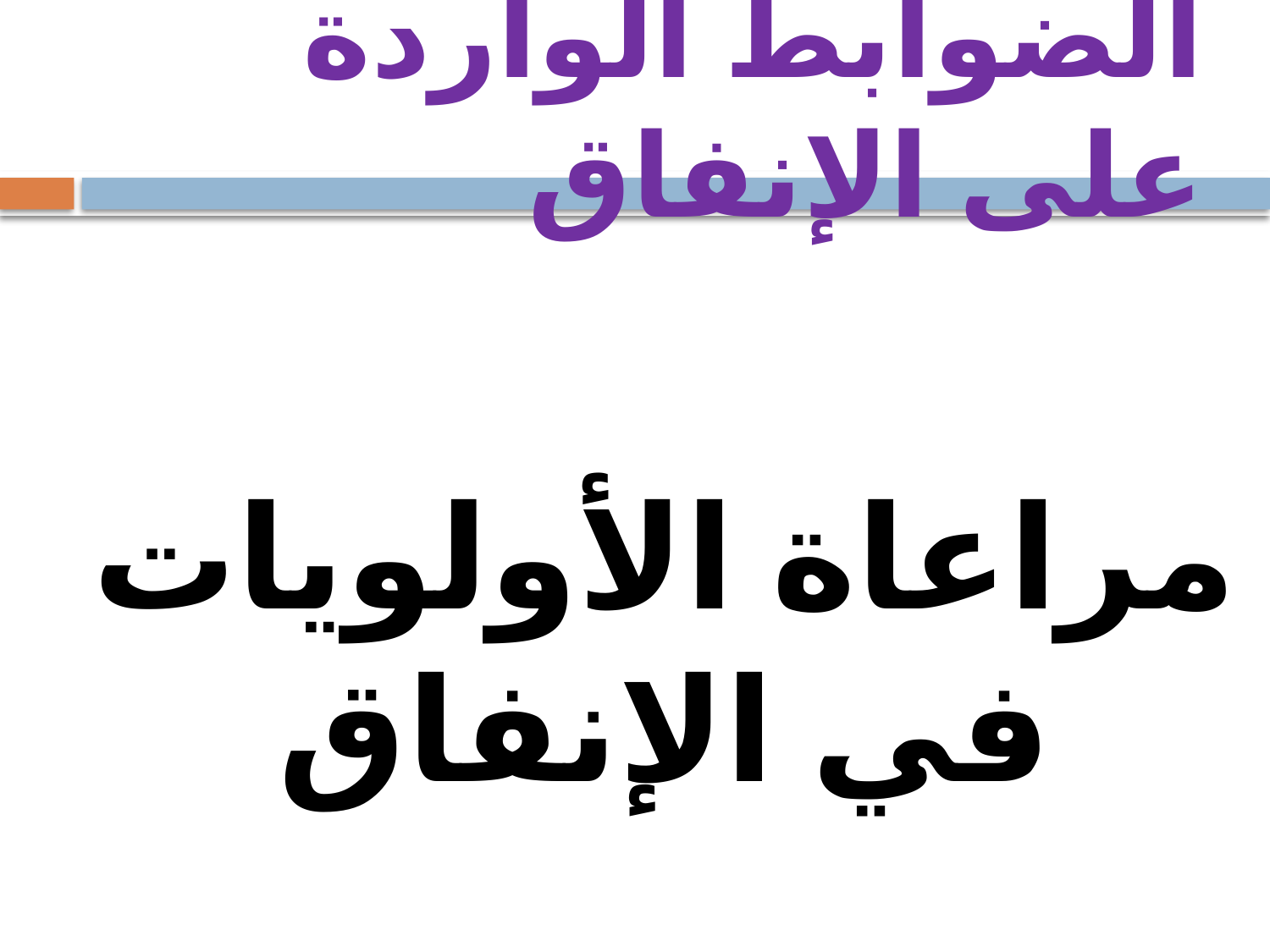

# الضوابط الواردة على الإنفاق

مراعاة الأولويات في الإنفاق